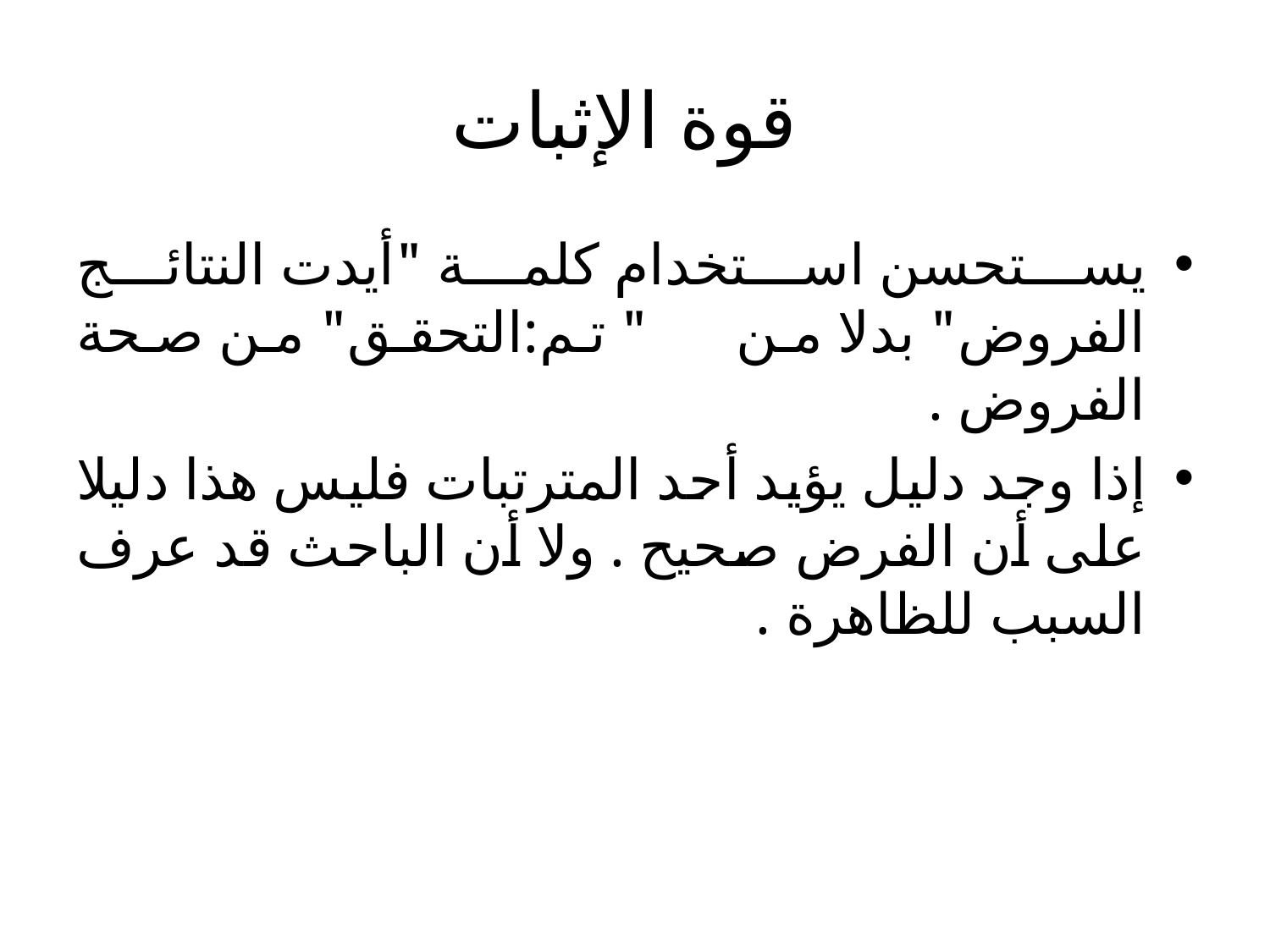

# قوة الإثبات
يستحسن استخدام كلمة "أيدت النتائج الفروض" بدلا من      " تم:التحقق" من صحة الفروض .
إذا وجد دليل يؤيد أحد المترتبات فليس هذا دليلا على أن الفرض صحيح . ولا أن الباحث قد عرف السبب للظاهرة .